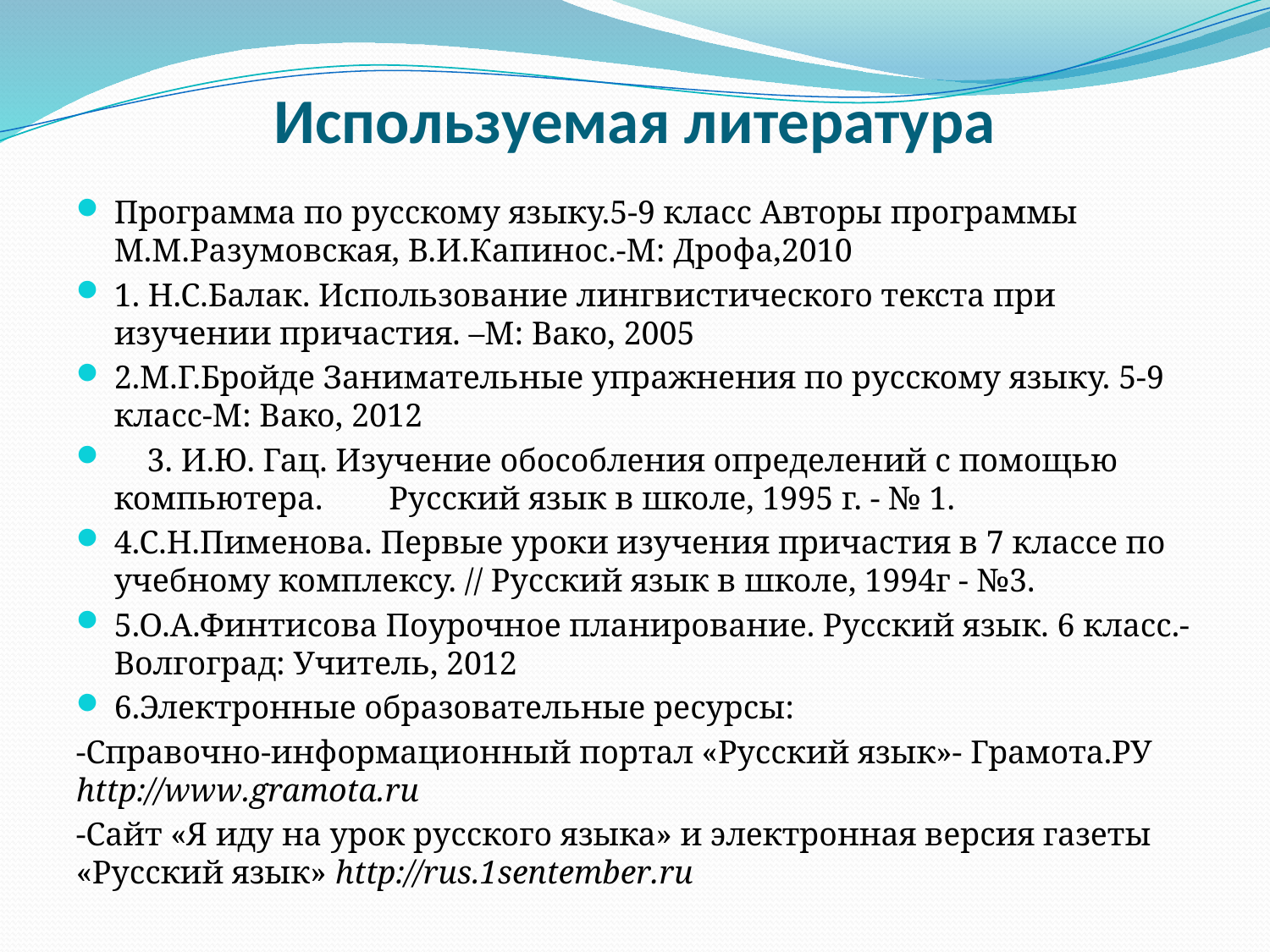

# Используемая литература
Программа по русскому языку.5-9 класс Авторы программы М.М.Разумовская, В.И.Капинос.-М: Дрофа,2010
1. Н.С.Балак. Использование лингвистического текста при изучении причастия. –М: Вако, 2005
2.М.Г.Бройде Занимательные упражнения по русскому языку. 5-9 класс-М: Вако, 2012
    3. И.Ю. Гац. Изучение обособления определений с помощью компьютера.        Русский язык в школе, 1995 г. - № 1.
4.С.Н.Пименова. Первые уроки изучения причастия в 7 классе по учебному комплексу. // Русский язык в школе, 1994г - №3.
5.О.А.Финтисова Поурочное планирование. Русский язык. 6 класс.-Волгоград: Учитель, 2012
6.Электронные образовательные ресурсы:
-Справочно-информационный портал «Русский язык»- Грамота.РУ http://www.gramota.ru
-Сайт «Я иду на урок русского языка» и электронная версия газеты «Русский язык» http://rus.1sentember.ru